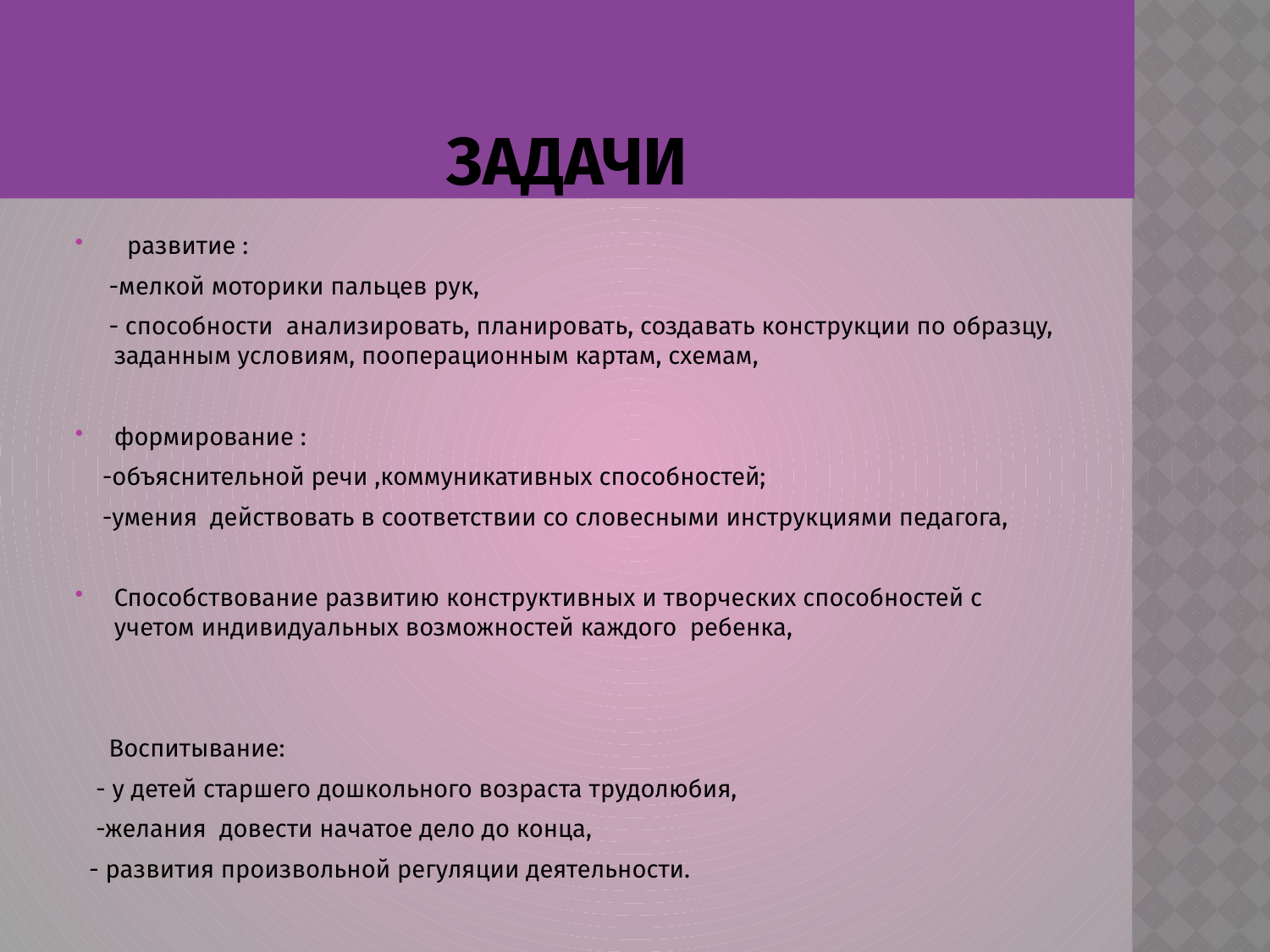

# задачи
  развитие :
     -мелкой моторики пальцев рук,
     - способности  анализировать, планировать, создавать конструкции по образцу, заданным условиям, пооперационным картам, схемам,

формирование :
    -объяснительной речи ,коммуникативных способностей;
    -умения  действовать в соответствии со словесными инструкциями педагога,

Способствование развитию конструктивных и творческих способностей с учетом индивидуальных возможностей каждого  ребенка,

     Воспитывание:
   - у детей старшего дошкольного возраста трудолюбия,
   -желания  довести начатое дело до конца,
  - развития произвольной регуляции деятельности.